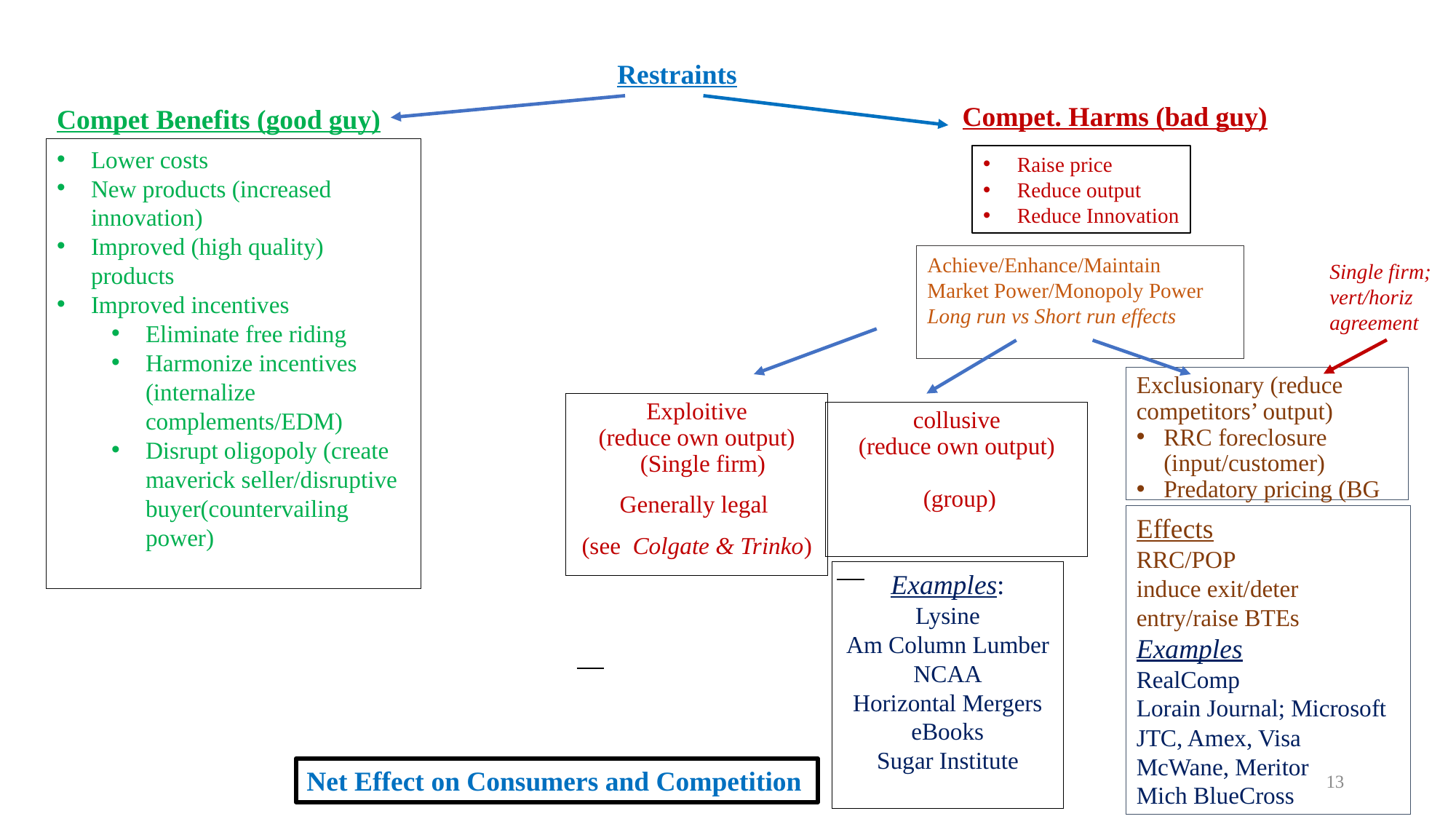

Restraints
Compet. Harms (bad guy)
Compet Benefits (good guy)

Lower costs
New products (increased innovation)
Improved (high quality) products
Improved incentives
Eliminate free riding
Harmonize incentives (internalize complements/EDM)
Disrupt oligopoly (create maverick seller/disruptive buyer(countervailing power)

Raise price
Reduce output
Reduce Innovation
Achieve/Enhance/Maintain
Market Power/Monopoly Power
Long run vs Short run effects

Single firm;
vert/horiz agreement

Exclusionary (reduce competitors’ output)
RRC foreclosure (input/customer)
Predatory pricing (BG
Exploitive
(reduce own output)
  (Single firm)
Generally legal
(see  Colgate & Trinko)

collusive
(reduce own output)
 (group)

Effects
RRC/POP
induce exit/deter entry/raise BTEs
Examples
RealComp
Lorain Journal; Microsoft
JTC, Amex, Visa
McWane, Meritor
Mich BlueCross
Examples:
Lysine
Am Column Lumber
NCAA
Horizontal Mergers
eBooks
Sugar Institute

Net Effect on Consumers and Competition
13